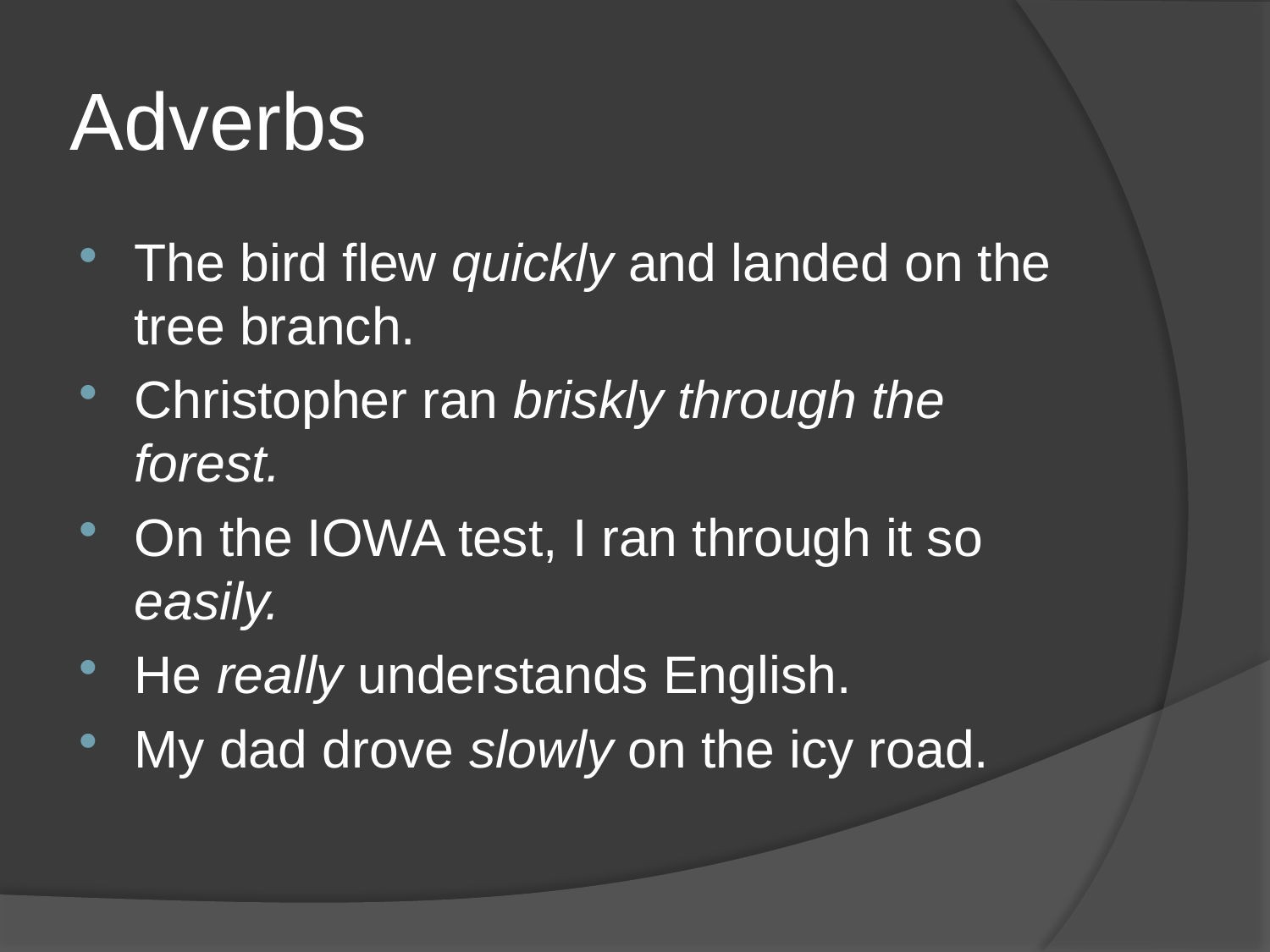

# Adverbs
The bird flew quickly and landed on the tree branch.
Christopher ran briskly through the forest.
On the IOWA test, I ran through it so easily.
He really understands English.
My dad drove slowly on the icy road.